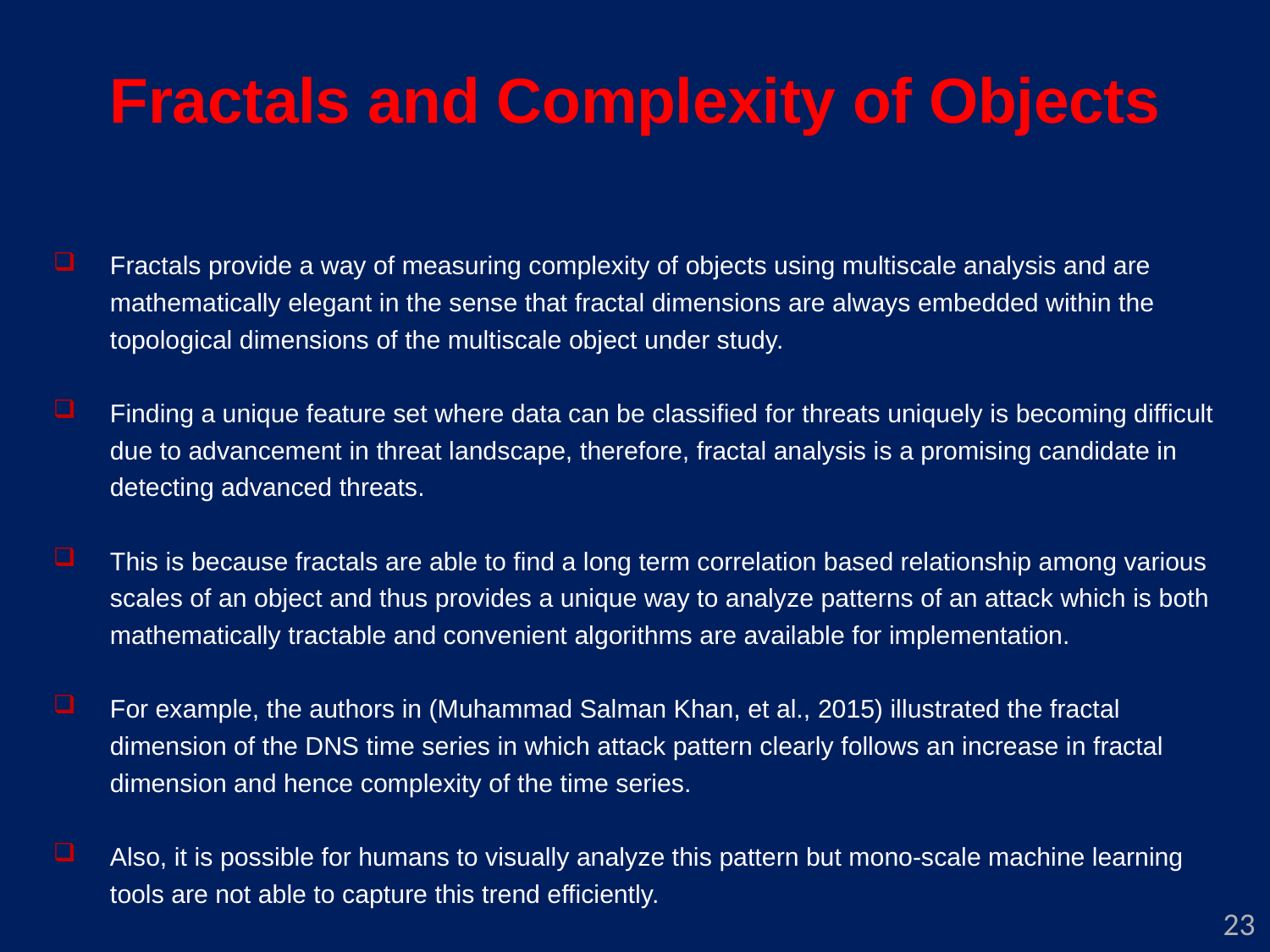

# Fractals and Complexity of Objects
Fractals provide a way of measuring complexity of objects using multiscale analysis and are mathematically elegant in the sense that fractal dimensions are always embedded within the topological dimensions of the multiscale object under study.

Finding a unique feature set where data can be classified for threats uniquely is becoming difficult due to advancement in threat landscape, therefore, fractal analysis is a promising candidate in detecting advanced threats.

This is because fractals are able to find a long term correlation based relationship among various scales of an object and thus provides a unique way to analyze patterns of an attack which is both mathematically tractable and convenient algorithms are available for implementation.

For example, the authors in (Muhammad Salman Khan, et al., 2015) illustrated the fractal dimension of the DNS time series in which attack pattern clearly follows an increase in fractal dimension and hence complexity of the time series.

Also, it is possible for humans to visually analyze this pattern but mono-scale machine learning tools are not able to capture this trend efficiently.
23